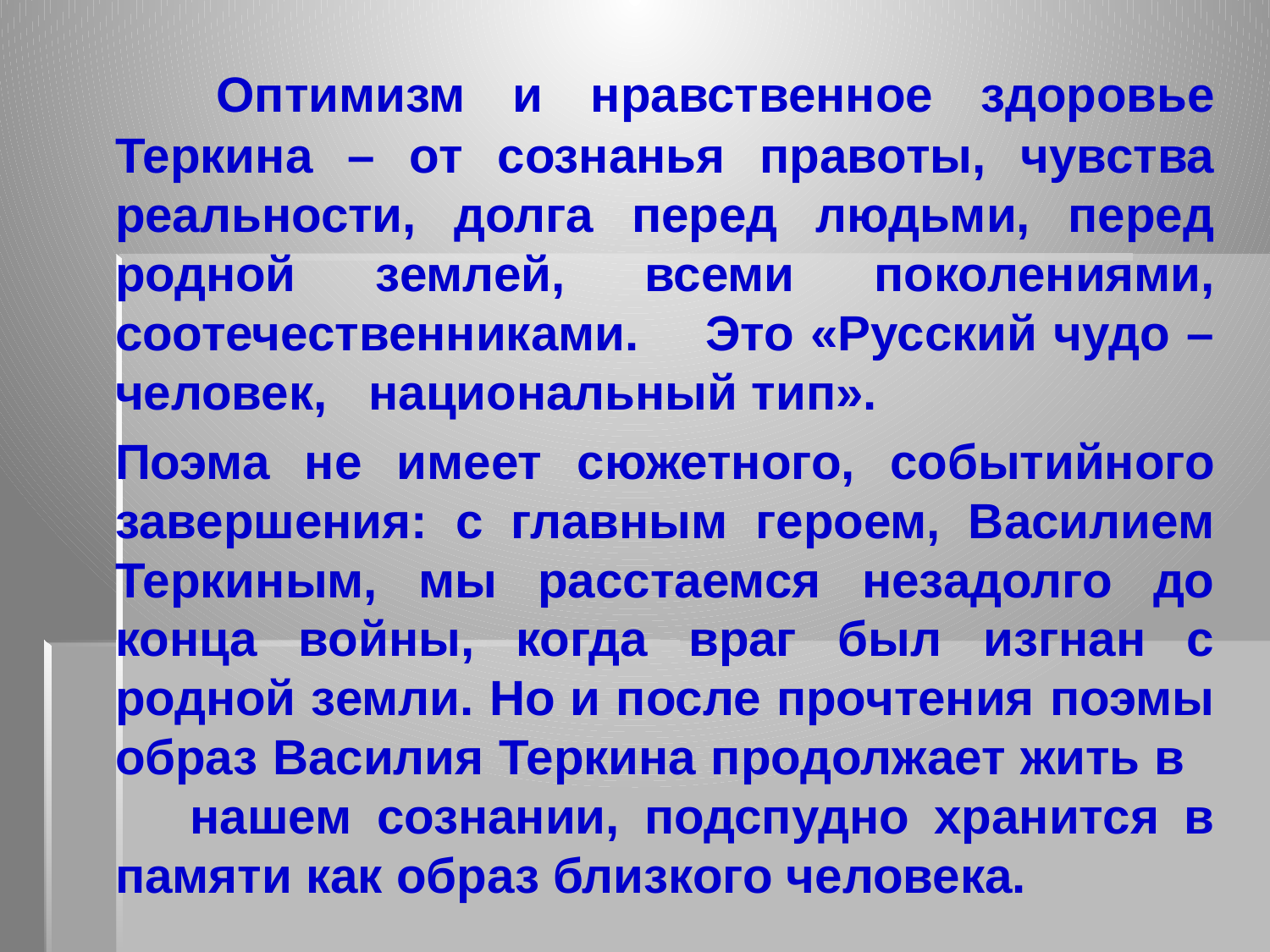

Оптимизм и нравственное здоровье Теркина – от сознанья правоты, чувства реальности, долга перед людьми, перед родной землей, всеми поколениями, соотечественниками.    Это «Русский чудо – человек,   национальный тип».
	Поэма не имеет сюжетного, событийного завершения: с главным героем, Василием Теркиным, мы расстаемся незадолго до конца войны, когда враг был изгнан с родной земли. Но и после прочтения поэмы образ Василия Теркина продолжает жить в      нашем сознании, подспудно хранится в памяти как образ близкого человека.